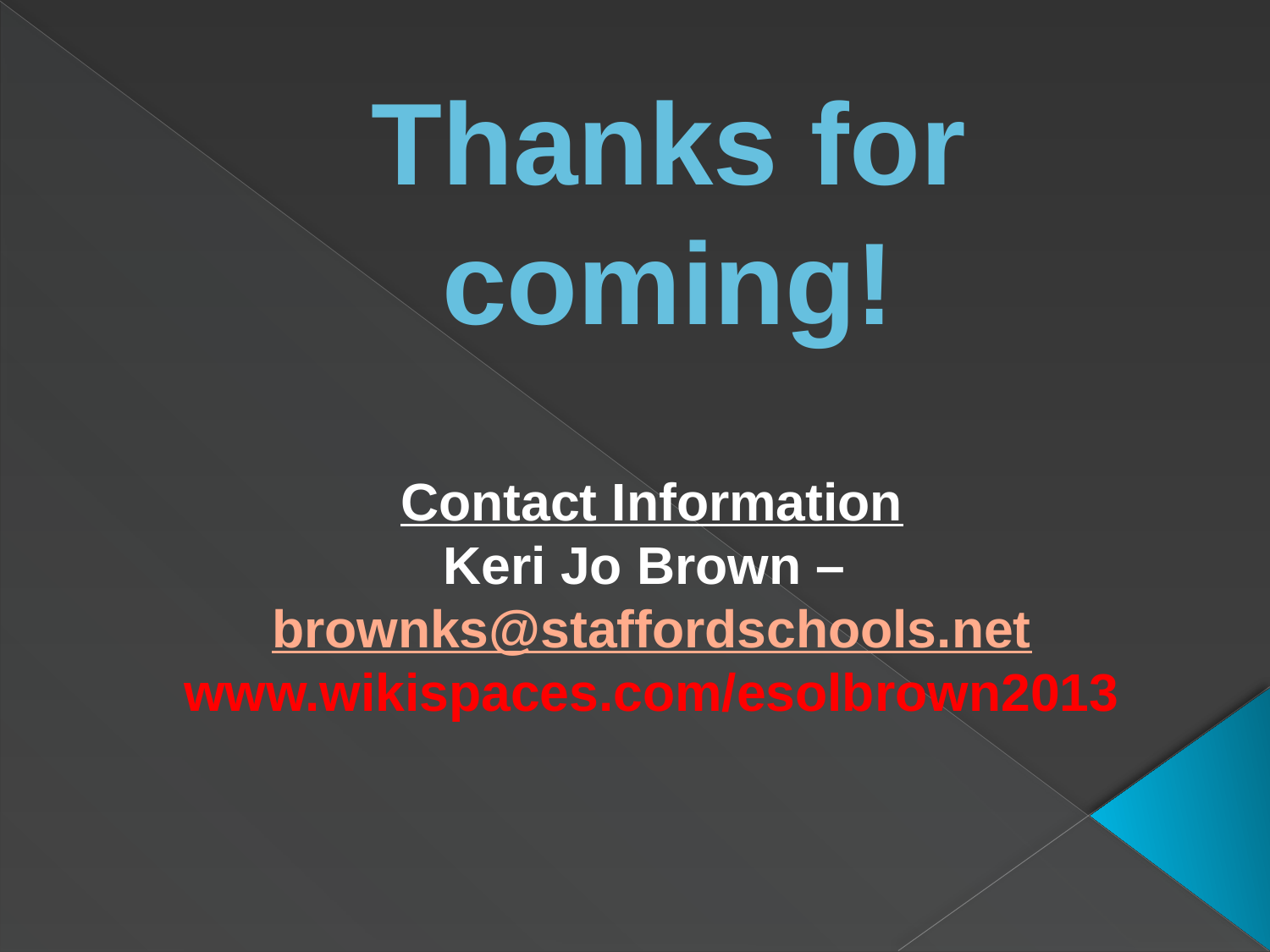

# Thanks for coming!
Contact Information
Keri Jo Brown – brownks@staffordschools.net
www.wikispaces.com/esolbrown2013